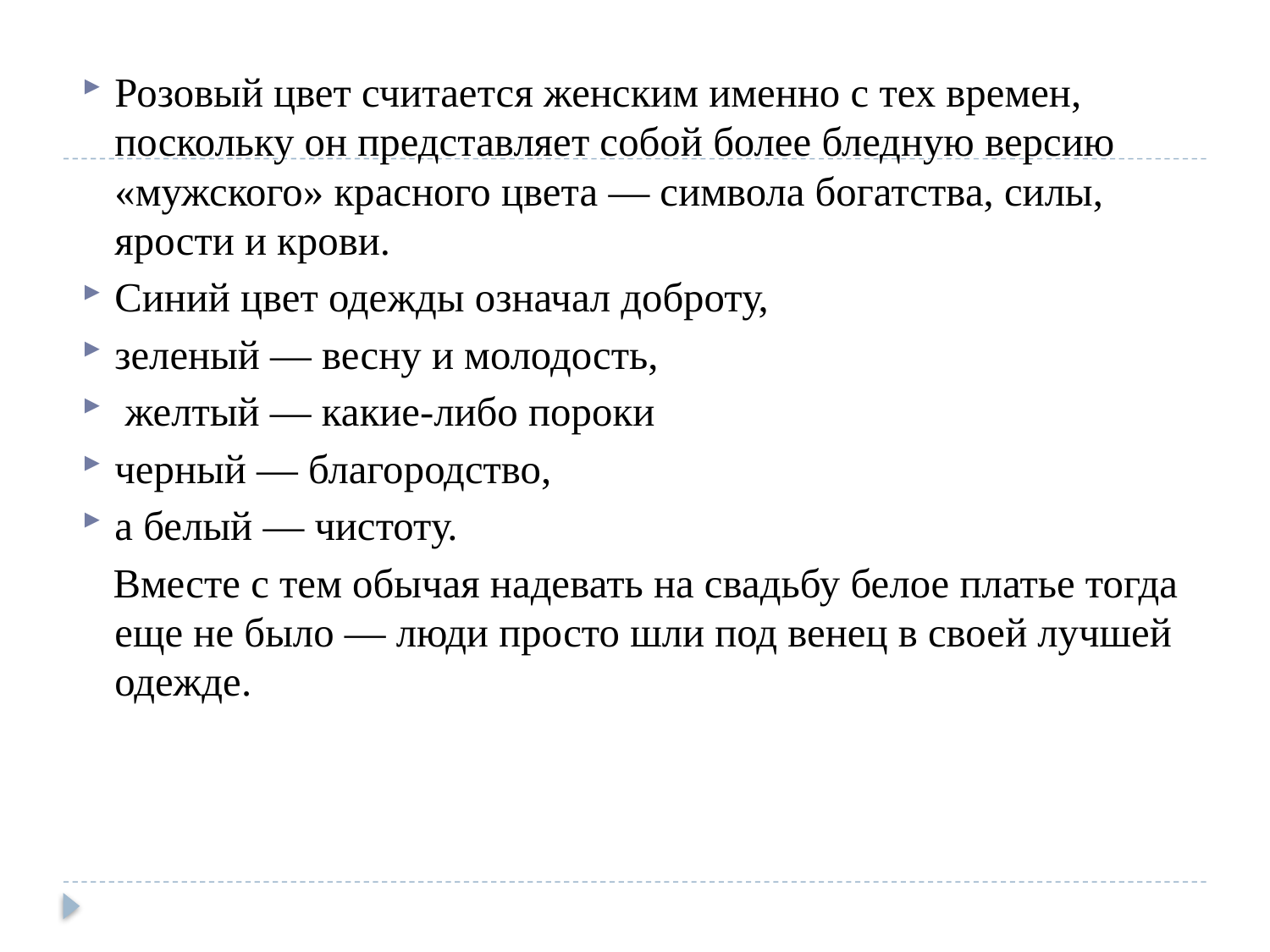

Розовый цвет считается женским именно с тех времен, поскольку он представляет собой более бледную версию «мужского» красного цвета — символа богатства, силы, ярости и крови.
Синий цвет одежды означал доброту,
зеленый — весну и молодость,
 желтый — какие-либо пороки
черный — благородство,
а белый — чистоту.
   Вместе с тем обычая надевать на свадьбу белое платье тогда еще не было — люди просто шли под венец в своей лучшей одежде.